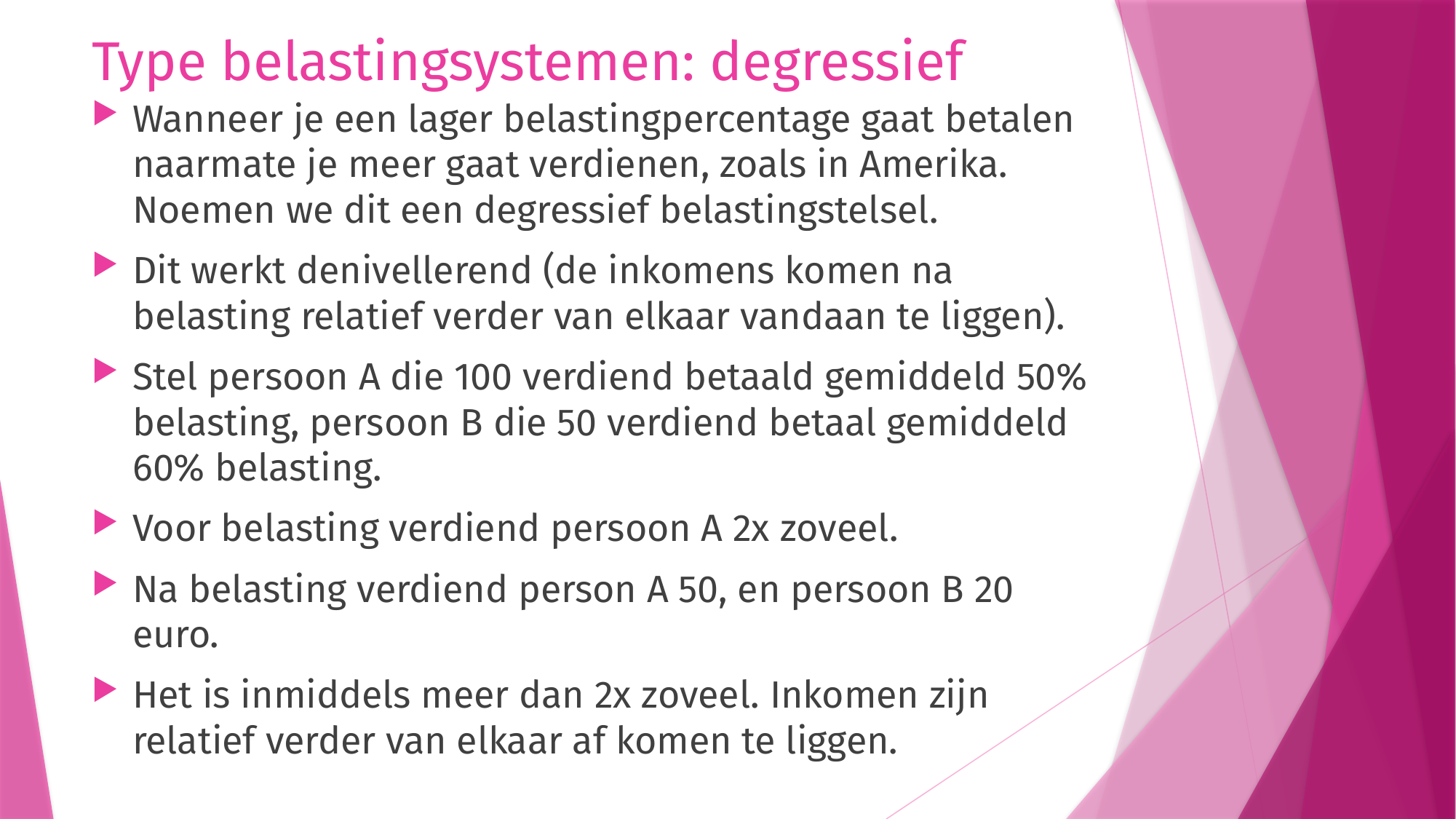

# Type belastingsystemen: degressief
Wanneer je een lager belastingpercentage gaat betalen naarmate je meer gaat verdienen, zoals in Amerika. Noemen we dit een degressief belastingstelsel.
Dit werkt denivellerend (de inkomens komen na belasting relatief verder van elkaar vandaan te liggen).
Stel persoon A die 100 verdiend betaald gemiddeld 50% belasting, persoon B die 50 verdiend betaal gemiddeld 60% belasting.
Voor belasting verdiend persoon A 2x zoveel.
Na belasting verdiend person A 50, en persoon B 20 euro.
Het is inmiddels meer dan 2x zoveel. Inkomen zijn relatief verder van elkaar af komen te liggen.